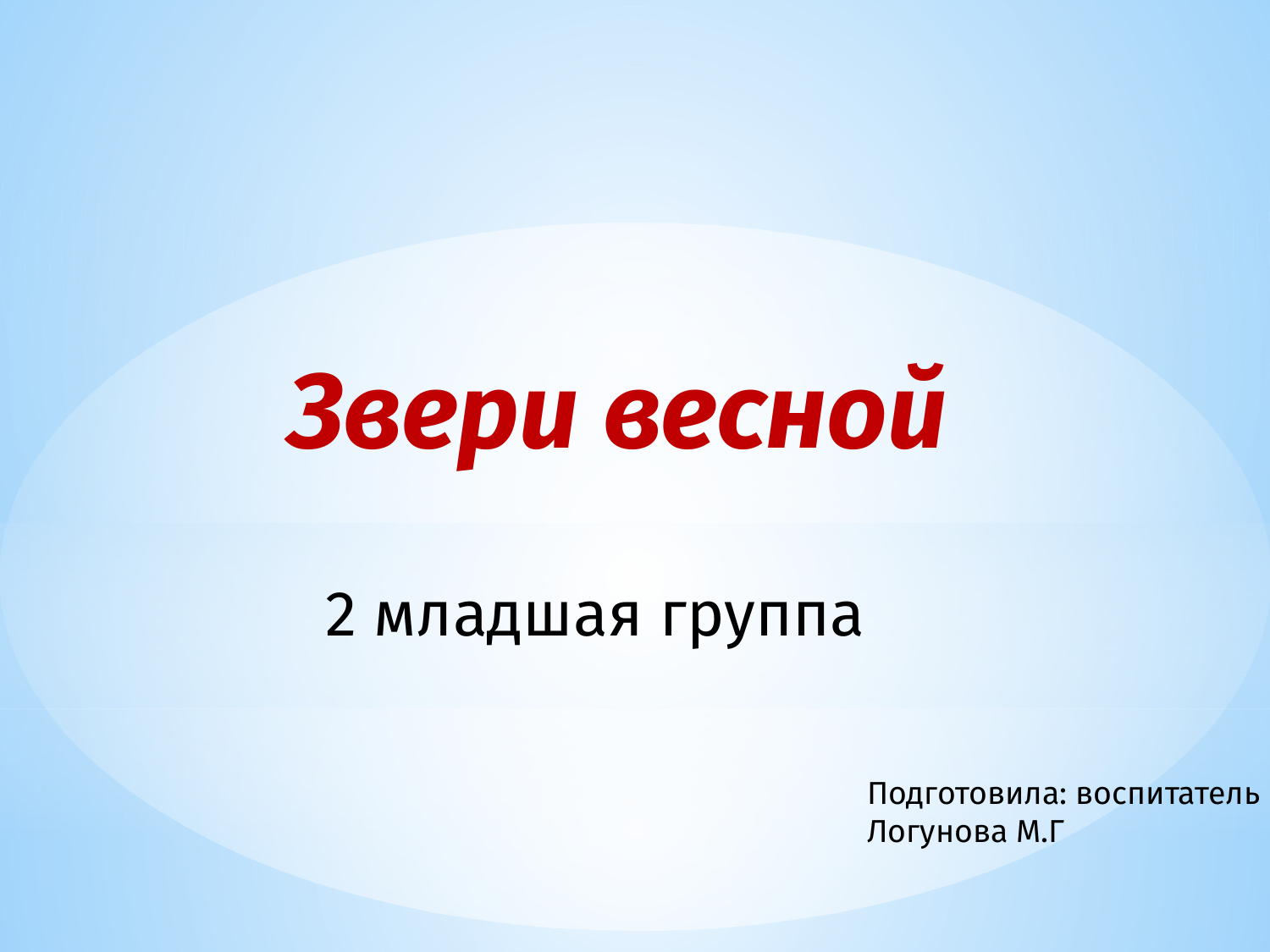

Звери весной
2 младшая группа
Подготовила: воспитатель
Логунова М.Г